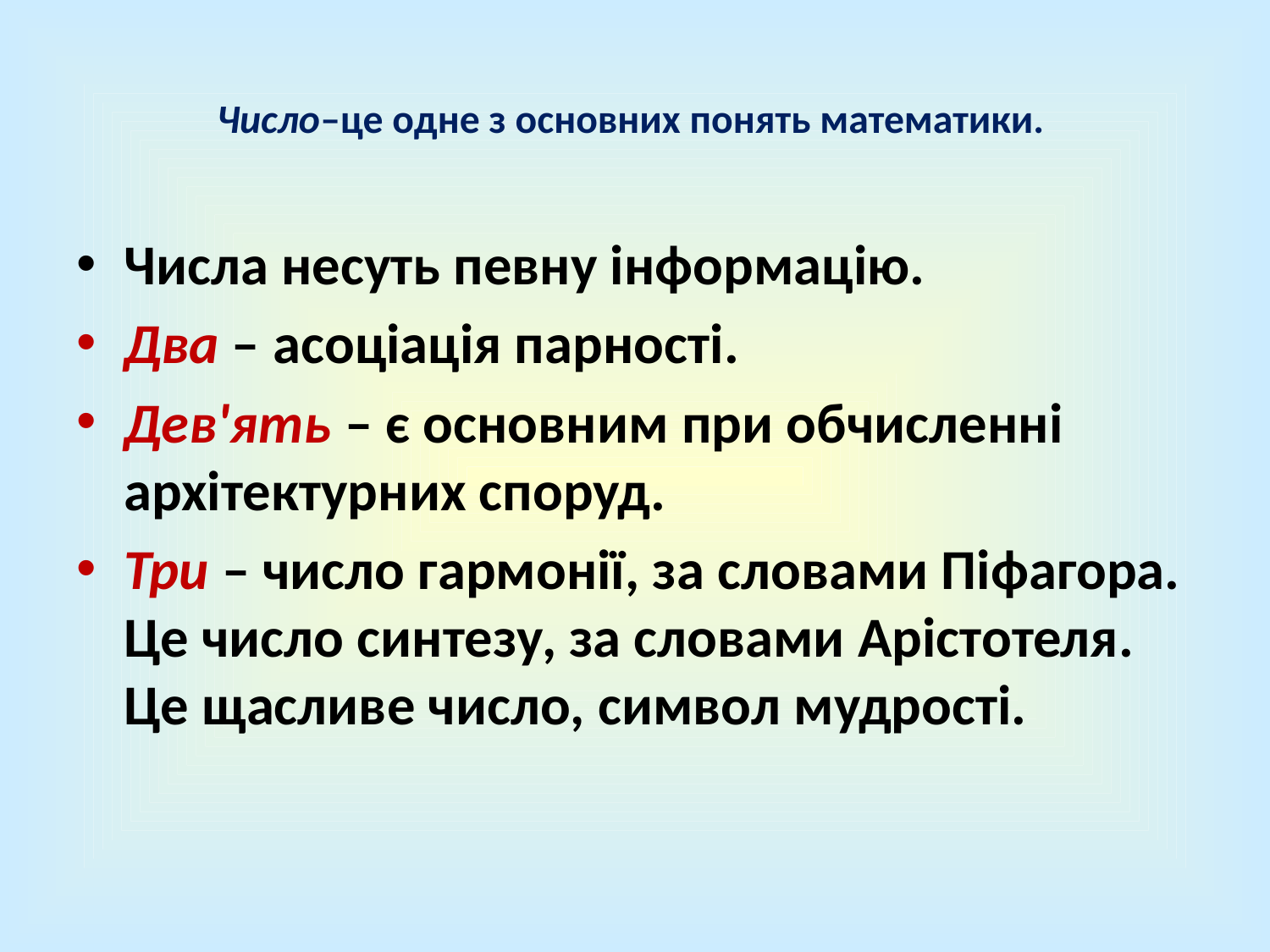

# Число–це одне з основних понять математики.
Числа несуть певну інформацію.
Два – асоціація парності.
Дев'ять – є основним при обчисленні архітектурних споруд.
Три – число гармонії, за словами Піфагора. Це число синтезу, за словами Арістотеля. Це щасливе число, символ мудрості.